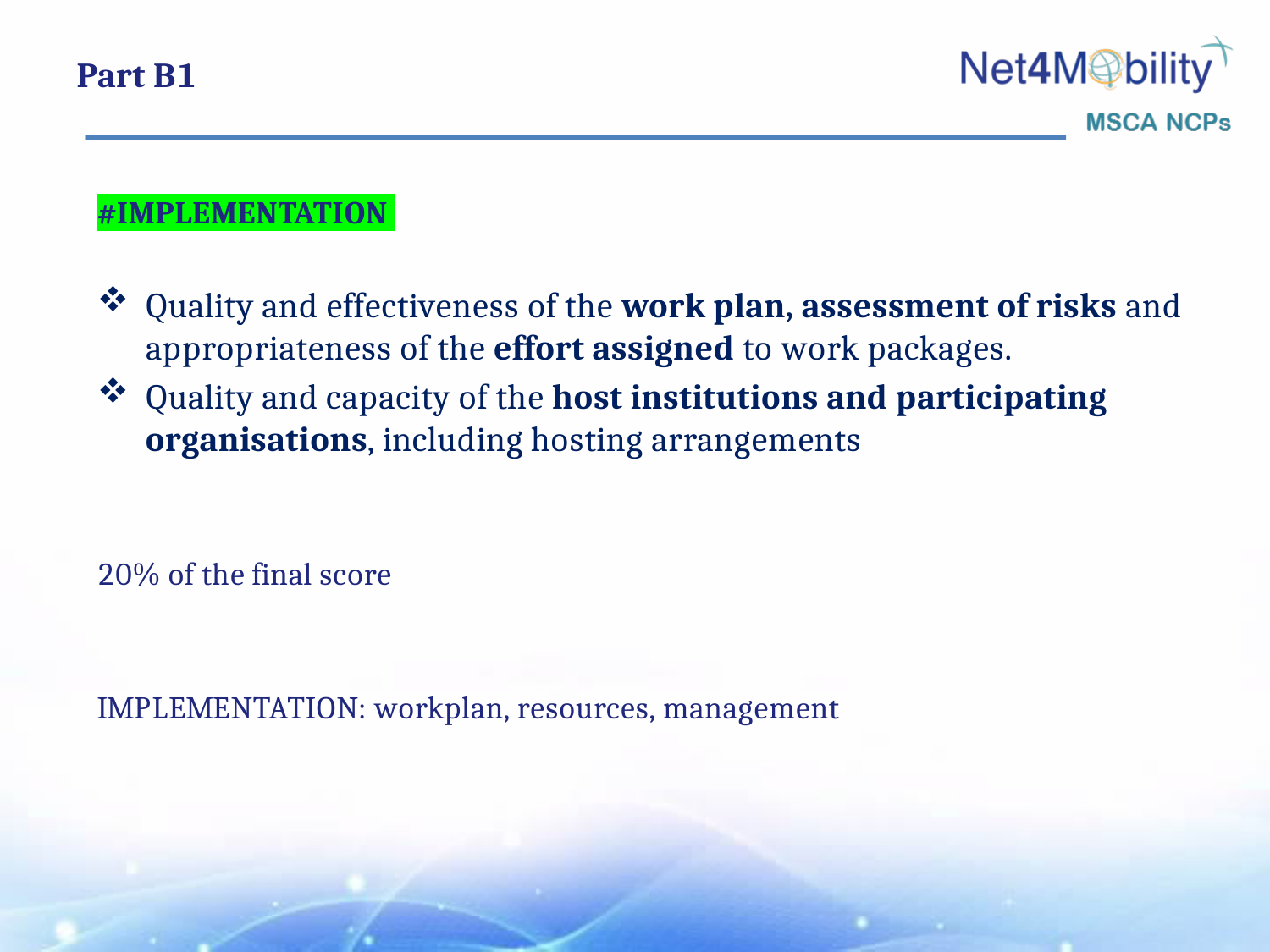

# Part B1
#IMPLEMENTATION

Quality and effectiveness of the work plan, assessment of risks and appropriateness of the effort assigned to work packages.
Quality and capacity of the host institutions and participating organisations, including hosting arrangements

20% of the final score

IMPLEMENTATION: workplan, resources, management